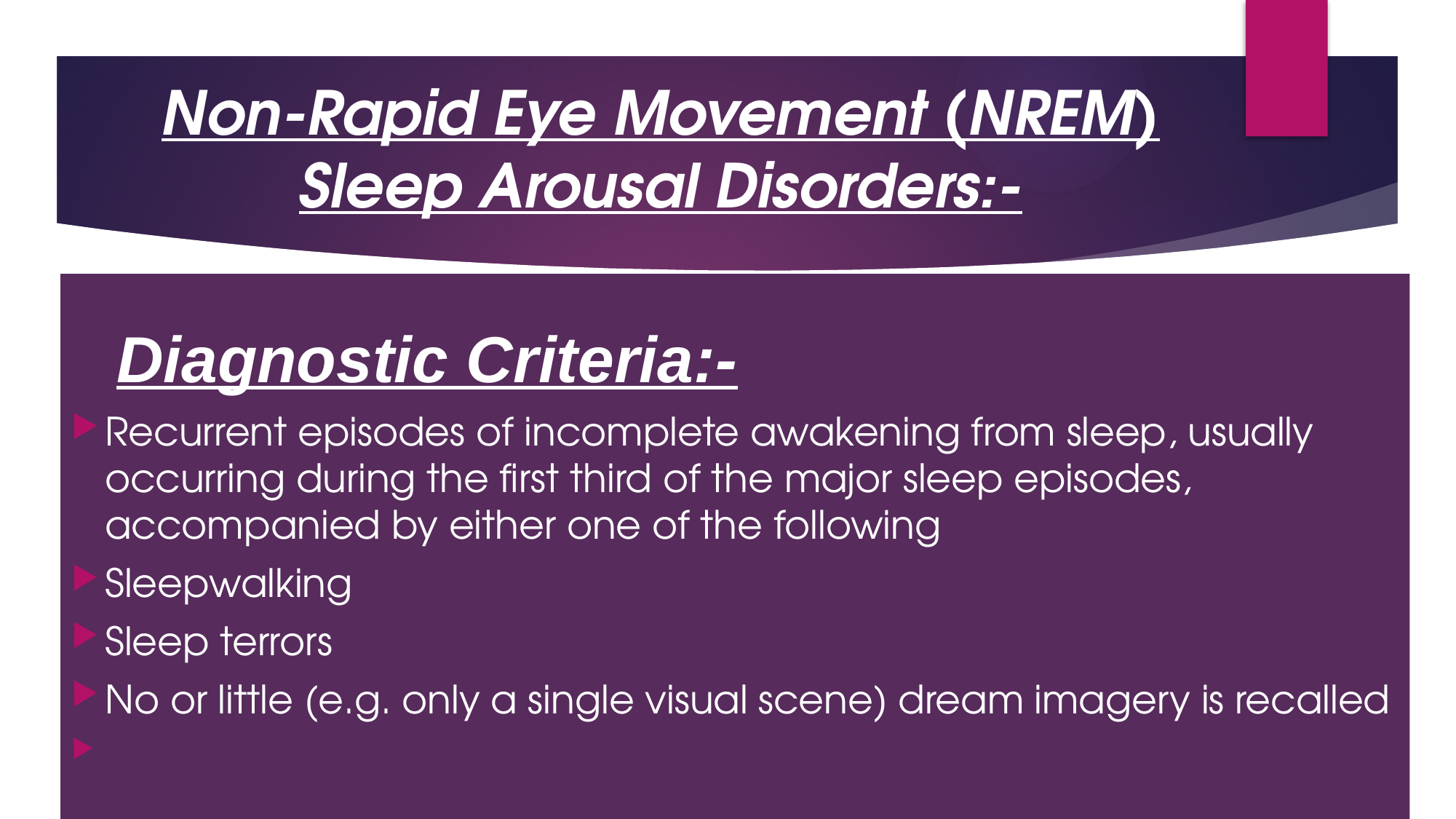

# Non-Rapid Eye Movement (NREM) Sleep Arousal Disorders:-

 Diagnostic Criteria:-
Recurrent episodes of incomplete awakening from sleep, usually occurring during the first third of the major sleep episodes, accompanied by either one of the following
Sleepwalking
Sleep terrors
No or little (e.g. only a single visual scene) dream imagery is recalled